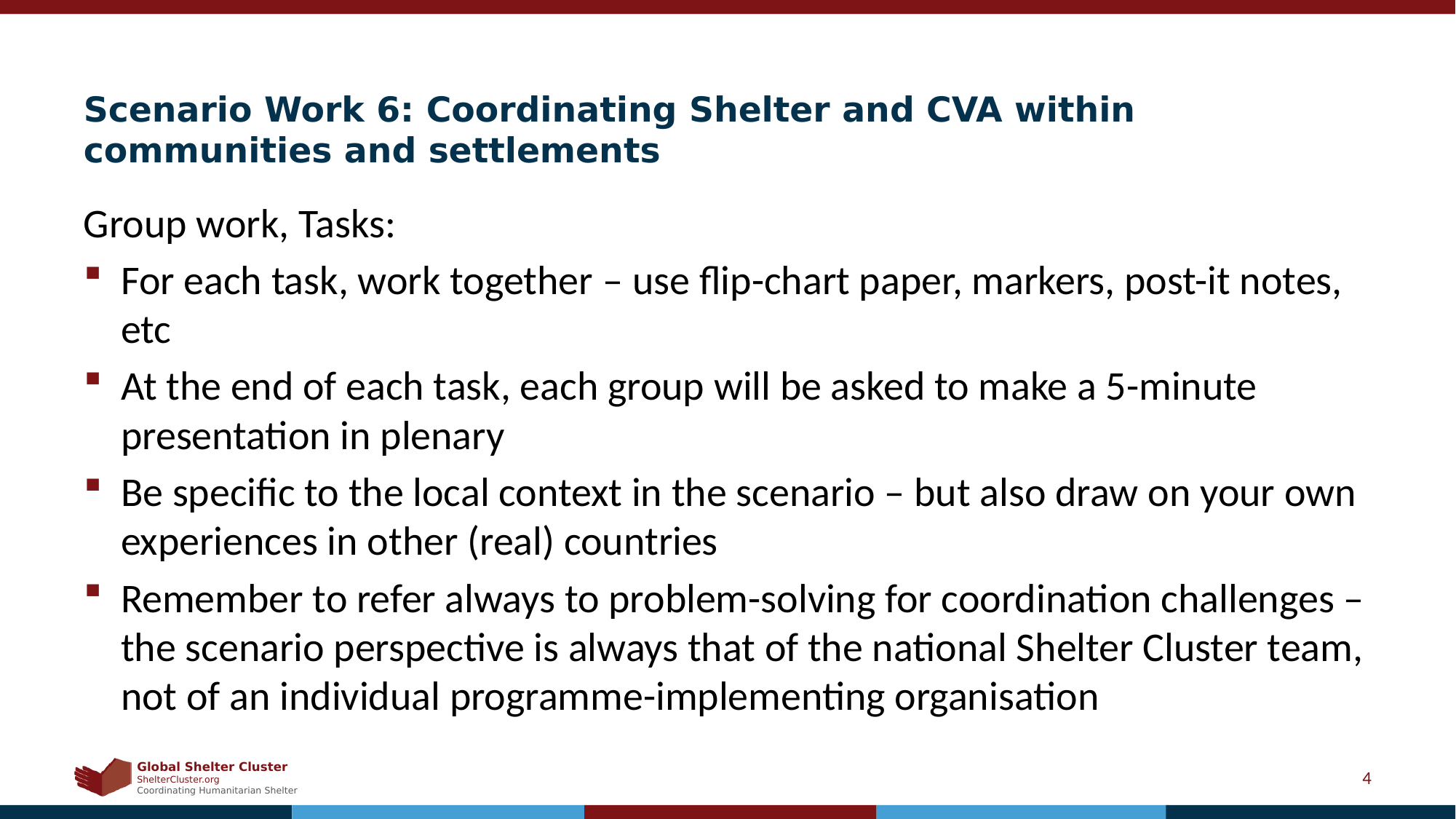

# Scenario Work 6: Coordinating Shelter and CVA within communities and settlements
Group work, Tasks:
For each task, work together – use flip-chart paper, markers, post-it notes, etc
At the end of each task, each group will be asked to make a 5-minute presentation in plenary
Be specific to the local context in the scenario – but also draw on your own experiences in other (real) countries
Remember to refer always to problem-solving for coordination challenges – the scenario perspective is always that of the national Shelter Cluster team, not of an individual programme-implementing organisation

4